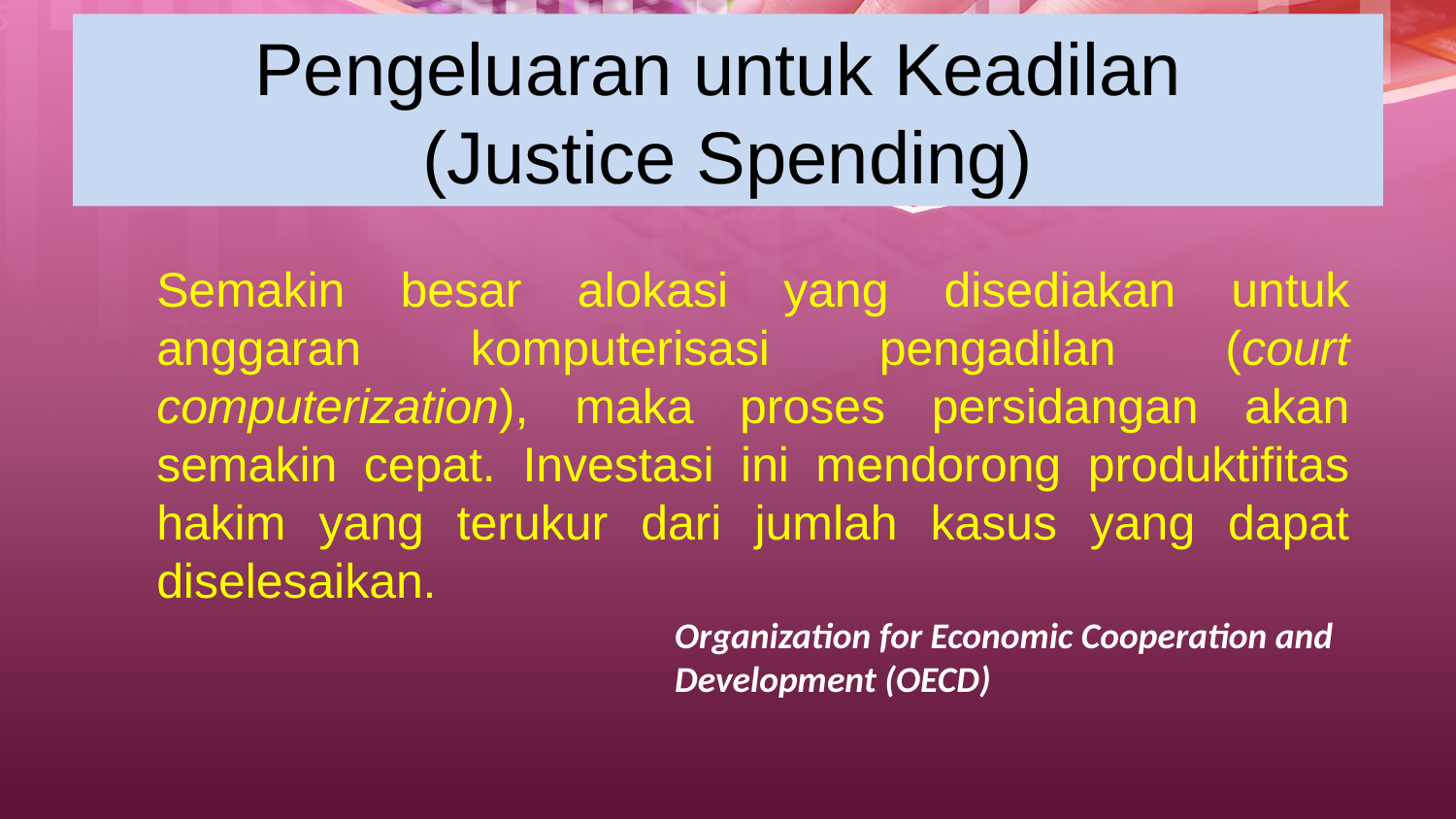

# Pengeluaran untuk Keadilan (Justice Spending)
Semakin besar alokasi yang disediakan untuk anggaran komputerisasi pengadilan (court computerization), maka proses persidangan akan semakin cepat. Investasi ini mendorong produktifitas hakim yang terukur dari jumlah kasus yang dapat diselesaikan.
Organization for Economic Cooperation and Development (OECD)